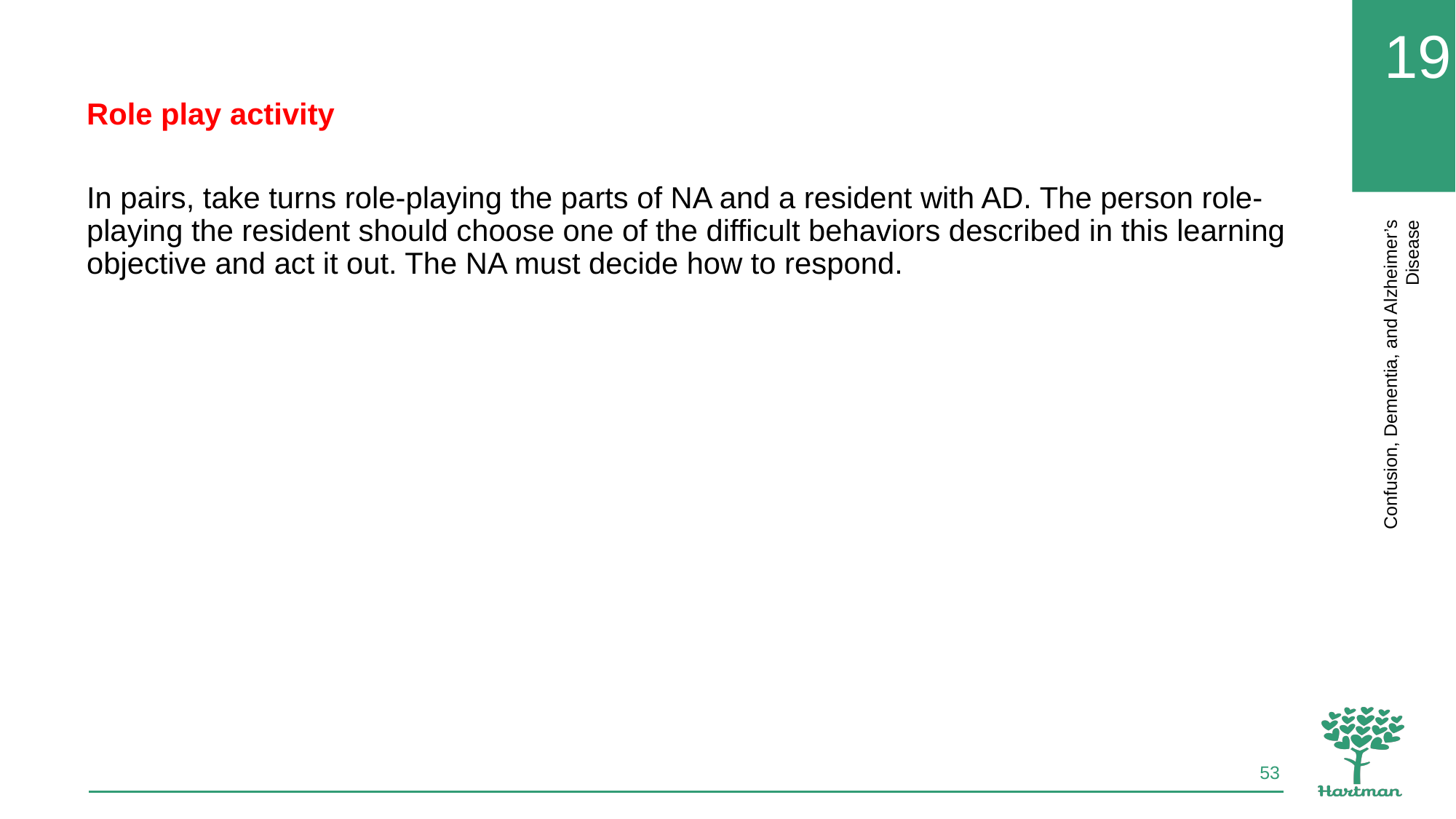

Role play activity

In pairs, take turns role-playing the parts of NA and a resident with AD. The person role-playing the resident should choose one of the difficult behaviors described in this learning objective and act it out. The NA must decide how to respond.

53